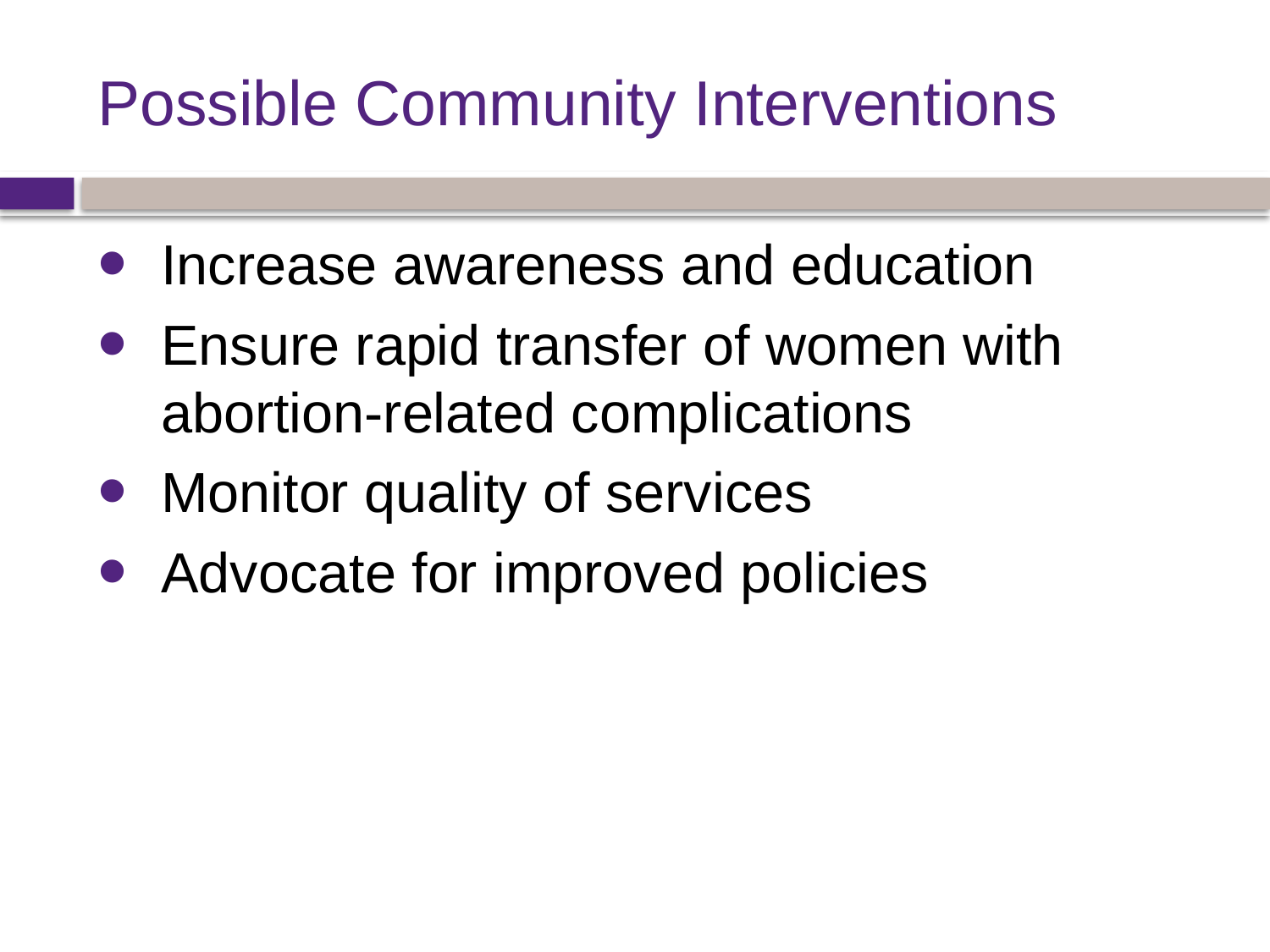

# Possible Community Interventions
Increase awareness and education
Ensure rapid transfer of women with abortion-related complications
Monitor quality of services
Advocate for improved policies